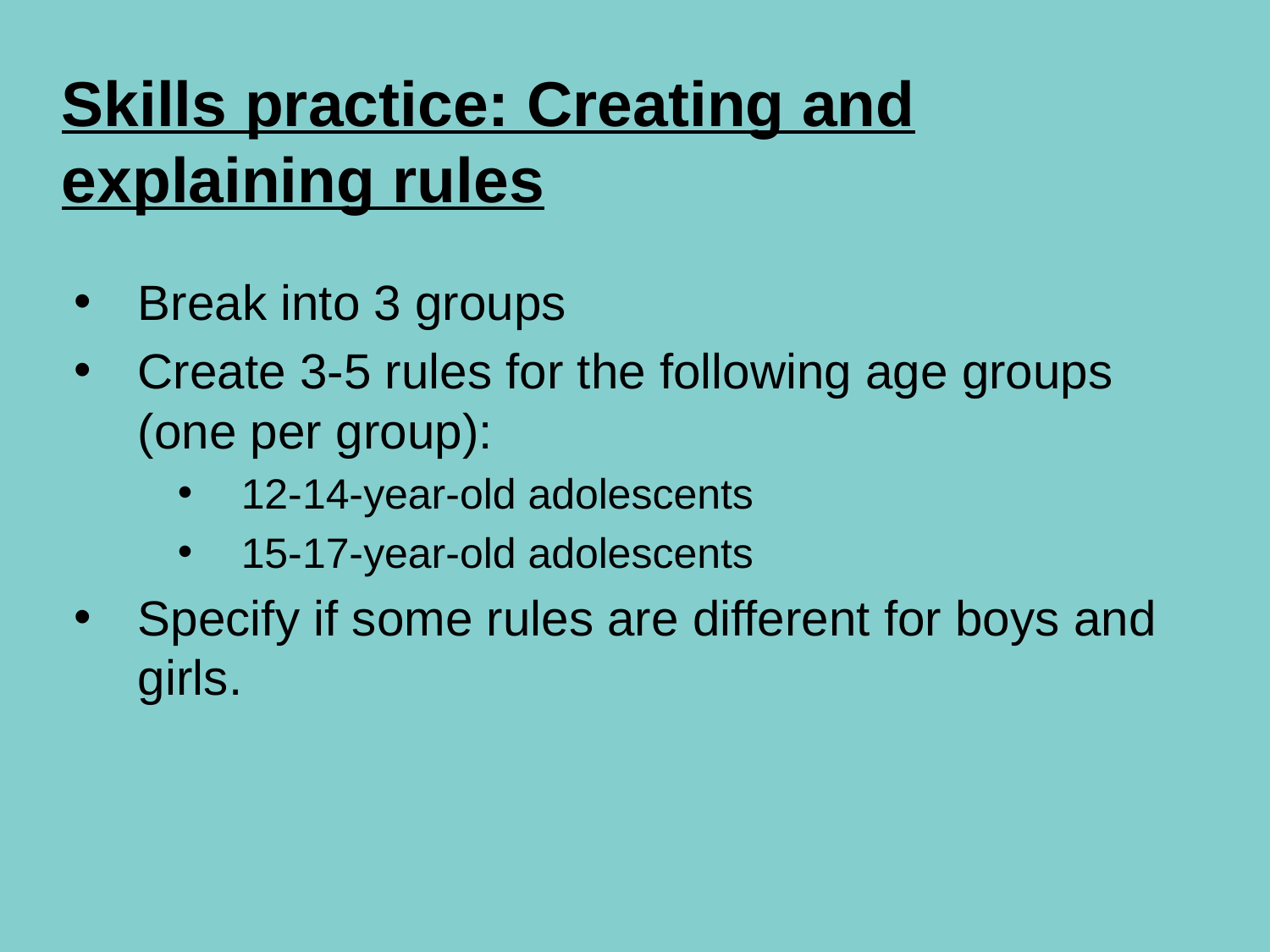

# Skills practice: Creating and explaining rules
Break into 3 groups
Create 3-5 rules for the following age groups (one per group):
12-14-year-old adolescents
15-17-year-old adolescents
Specify if some rules are different for boys and girls.